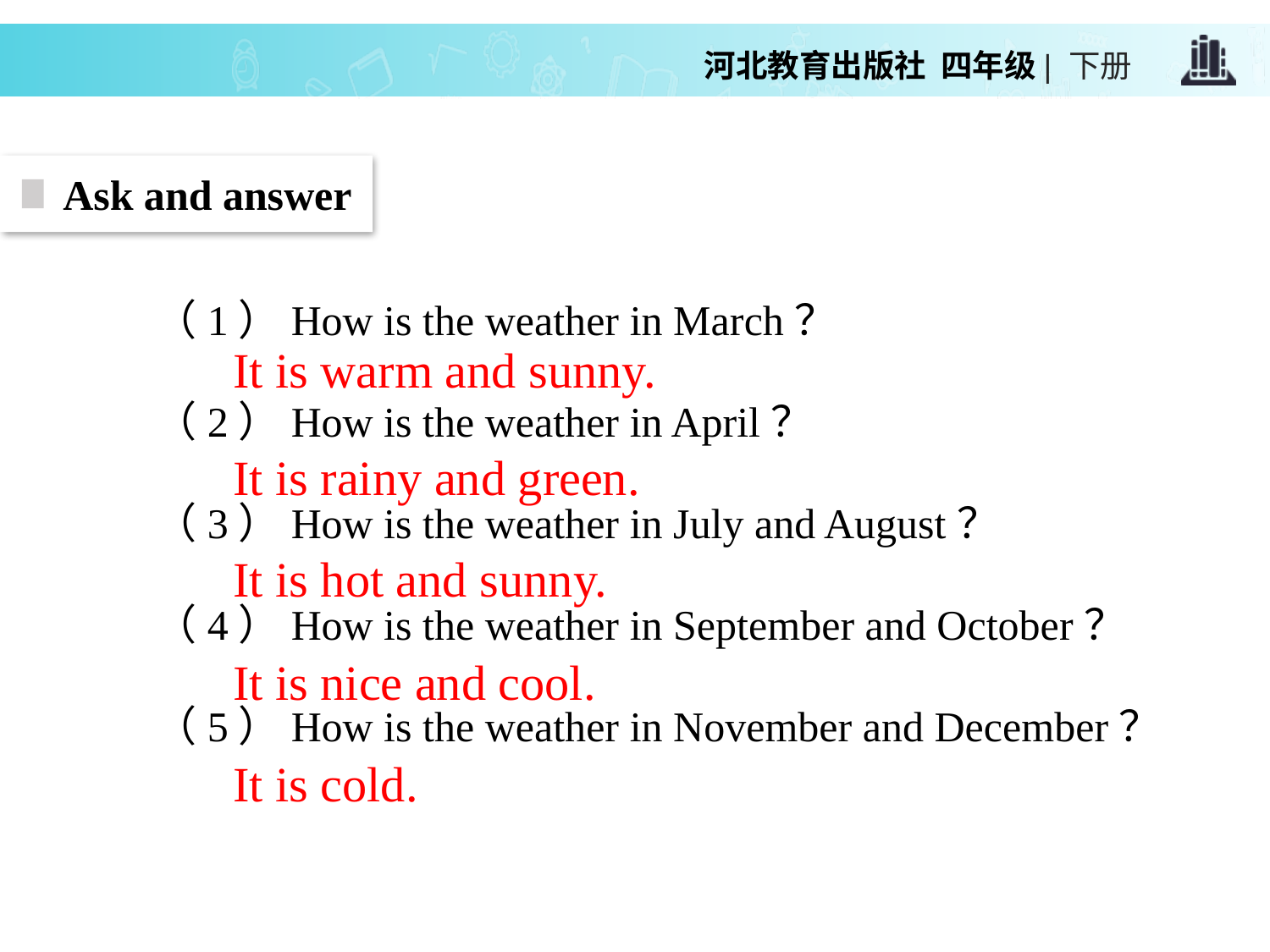

Ask and answer

（1）How is the weather in March？

（2）How is the weather in April？

（3）How is the weather in July and August？

（4）How is the weather in September and October？

（5）How is the weather in November and December？
It is warm and sunny.
It is rainy and green.
It is hot and sunny.
It is nice and cool.
It is cold.